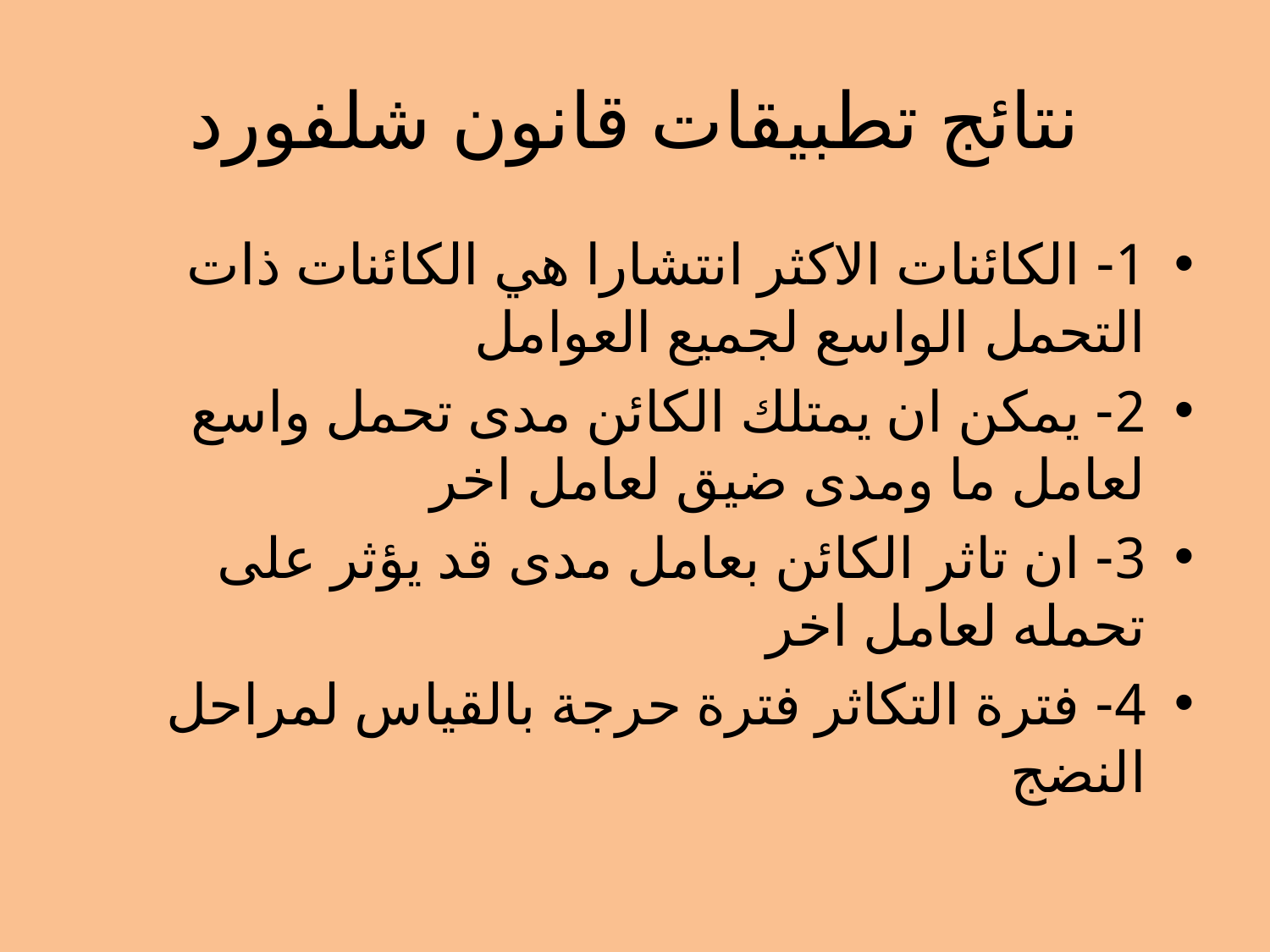

# نتائج تطبيقات قانون شلفورد
1- الكائنات الاكثر انتشارا هي الكائنات ذات التحمل الواسع لجميع العوامل
2- يمكن ان يمتلك الكائن مدى تحمل واسع لعامل ما ومدى ضيق لعامل اخر
3- ان تاثر الكائن بعامل مدى قد يؤثر على تحمله لعامل اخر
4- فترة التكاثر فترة حرجة بالقياس لمراحل النضج